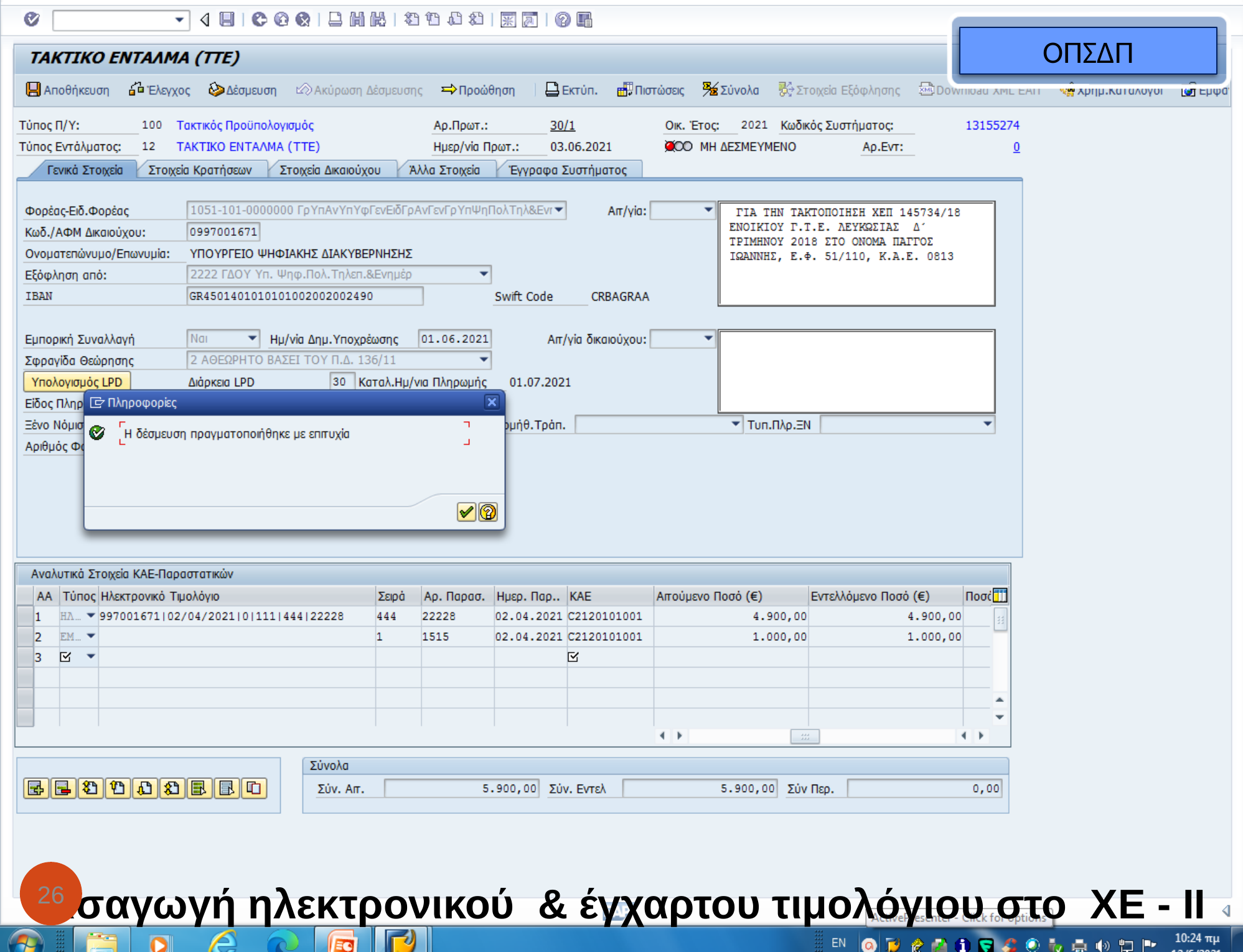

ΟΠΣΔΠ
26
Εισαγωγή ηλεκτρονικού  & έγχαρτου τιμολόγιου στο  ΧΕ - II